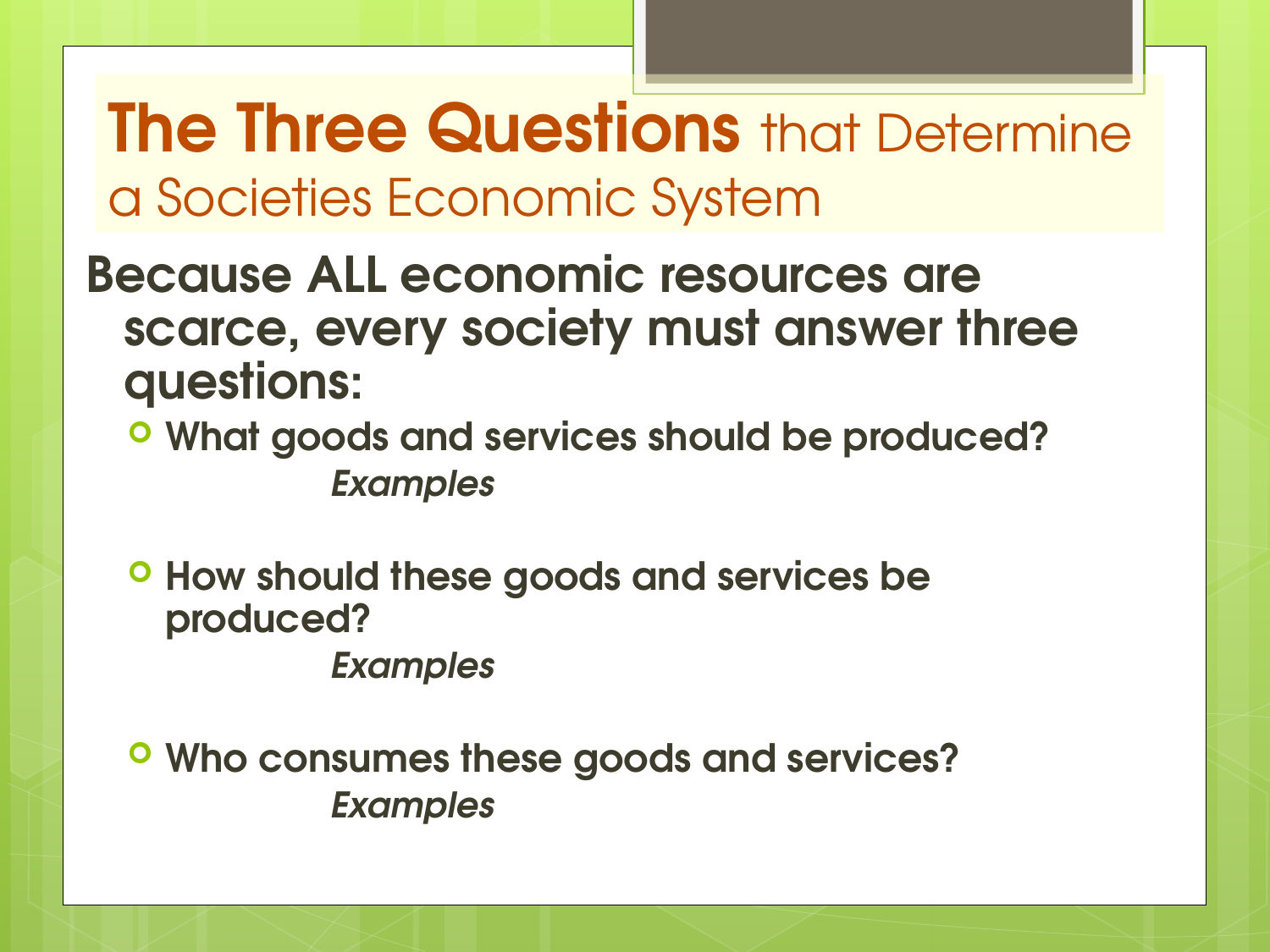

# The Three Questions that Determine a Societies Economic System
Because ALL economic resources are scarce, every society must answer three questions:
What goods and services should be produced?
	Examples

How should these goods and services be produced?
	Examples

Who consumes these goods and services?
	Examples